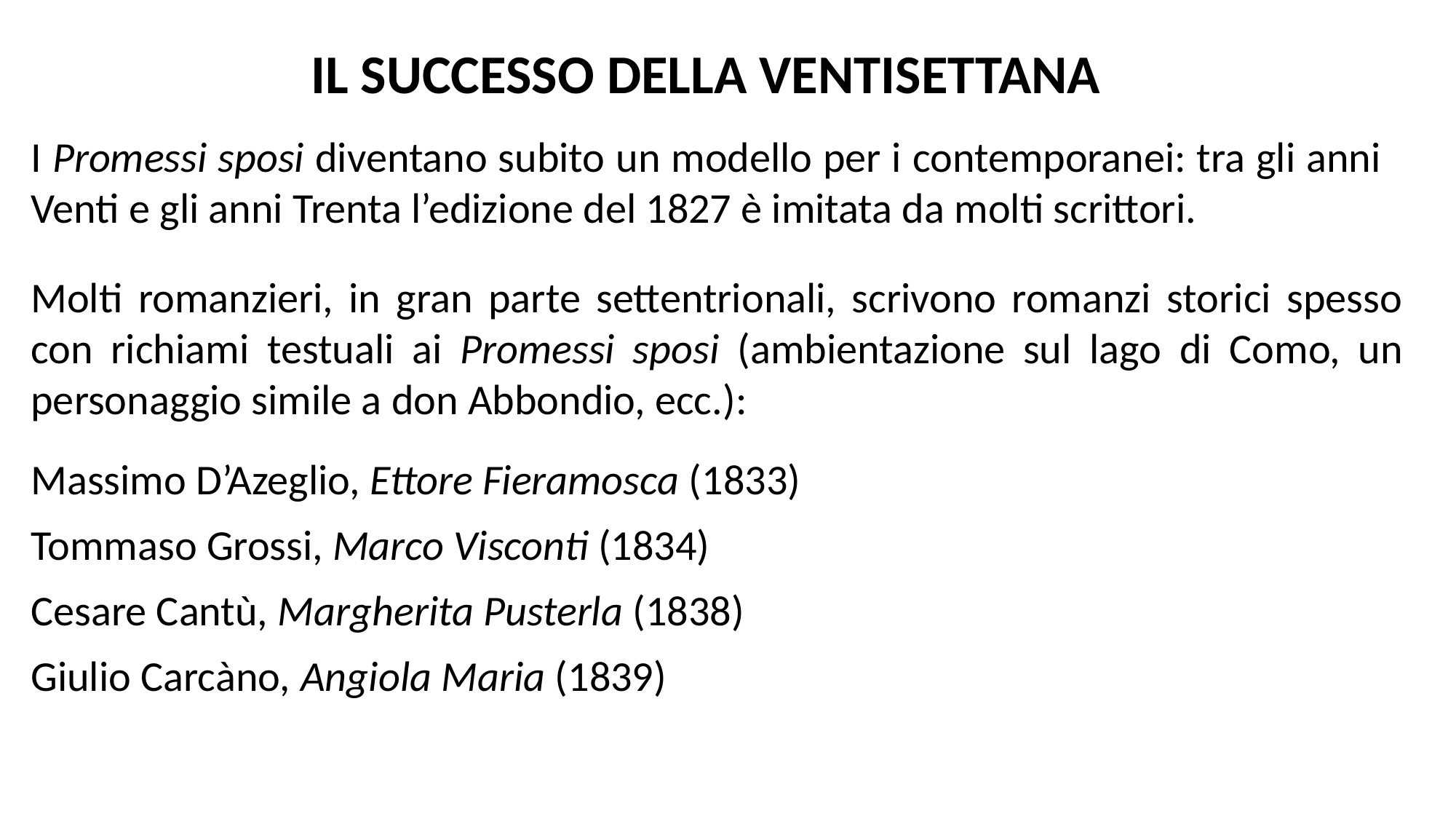

IL SUCCESSO DELLA VENTISETTANA
I Promessi sposi diventano subito un modello per i contemporanei: tra gli anni Venti e gli anni Trenta l’edizione del 1827 è imitata da molti scrittori.
Molti romanzieri, in gran parte settentrionali, scrivono romanzi storici spesso con richiami testuali ai Promessi sposi (ambientazione sul lago di Como, un personaggio simile a don Abbondio, ecc.):

Massimo D’Azeglio, Ettore Fieramosca (1833)

Tommaso Grossi, Marco Visconti (1834)

Cesare Cantù, Margherita Pusterla (1838)

Giulio Carcàno, Angiola Maria (1839)